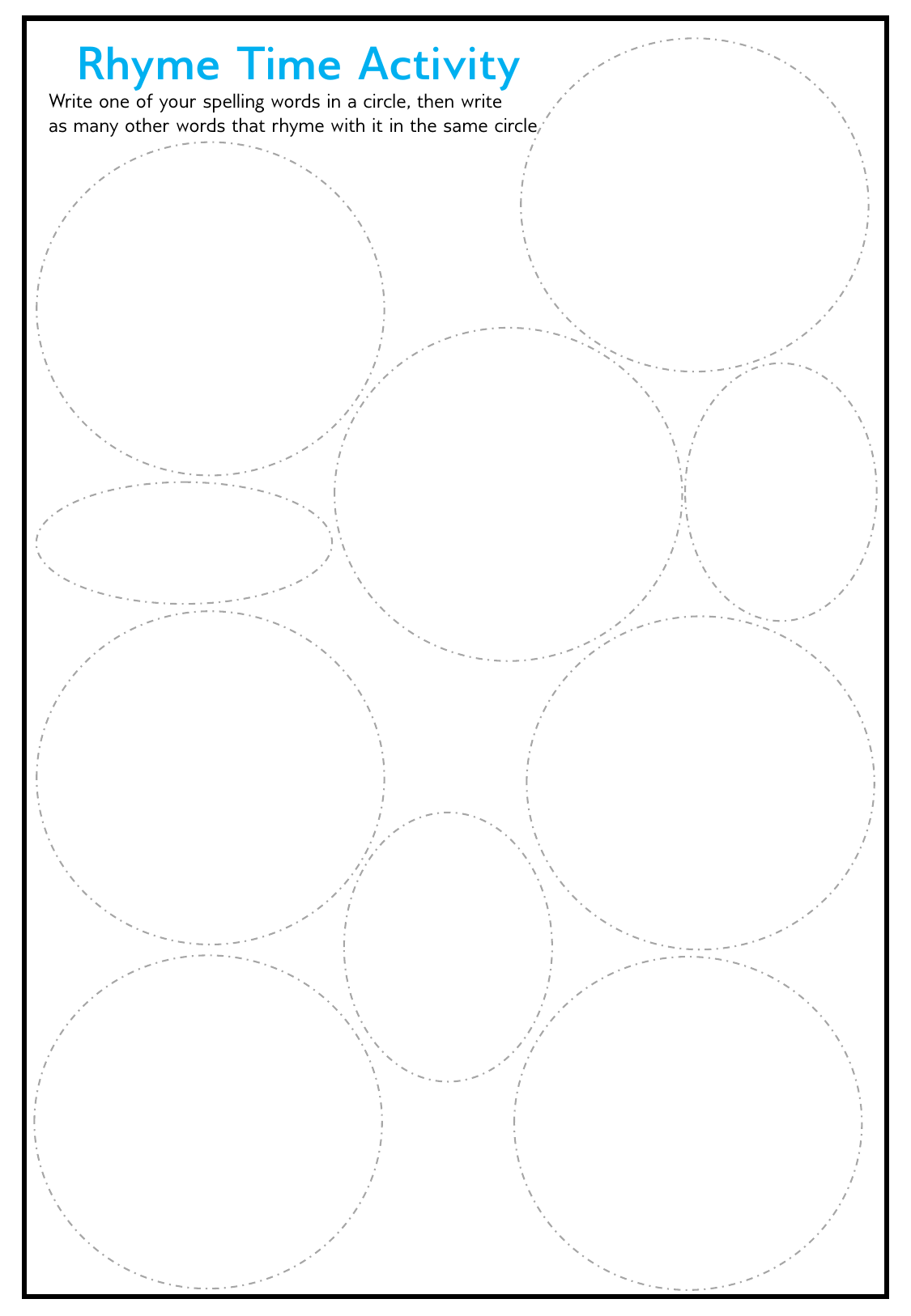

Rhyme Time Activity

Write one of your spelling words in a circle, then write
as many other words that rhyme with it in the same circle.